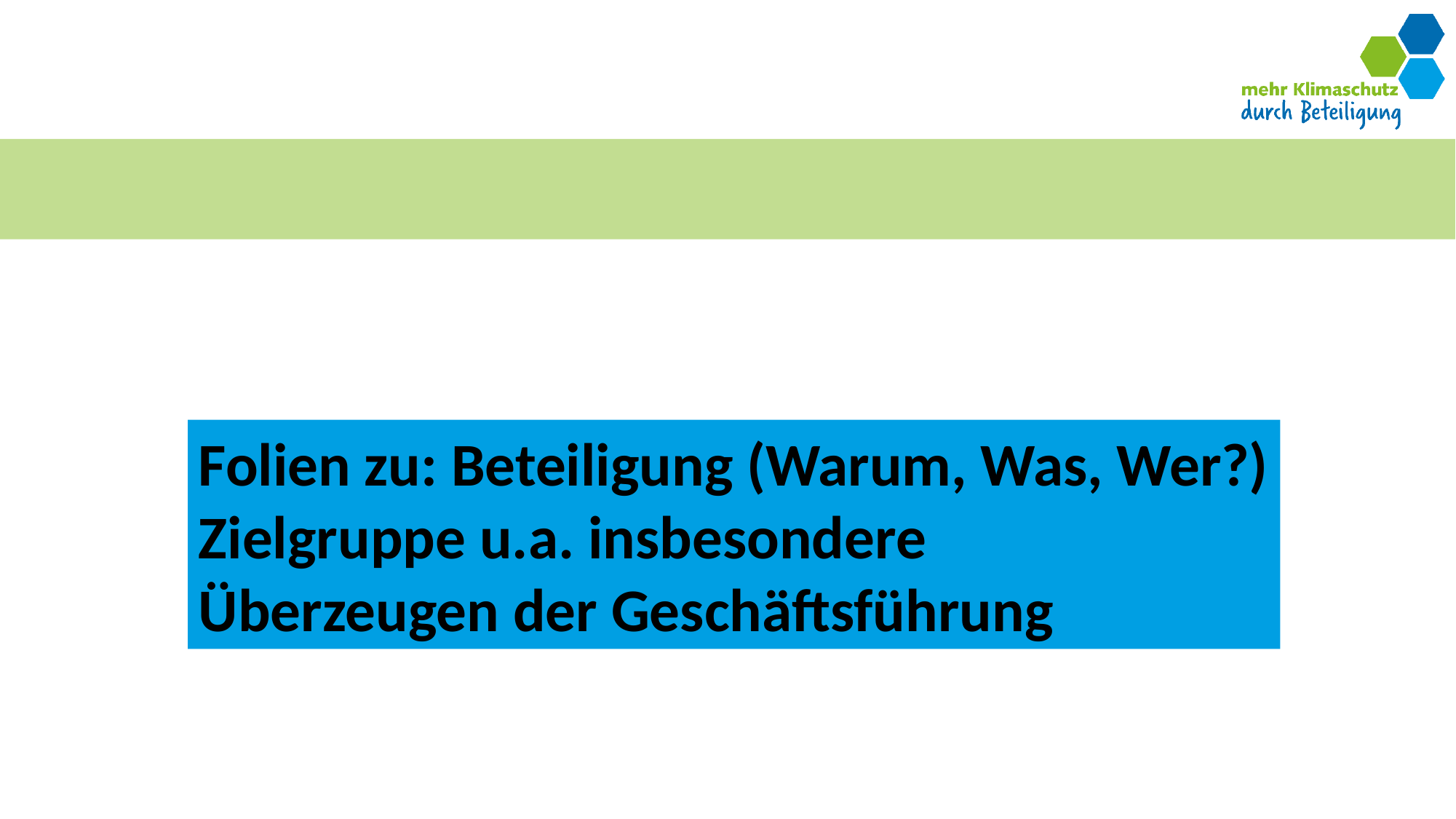

Folien zu: Beteiligung (Warum, Was, Wer?)
Zielgruppe u.a. insbesondere
Überzeugen der Geschäftsführung